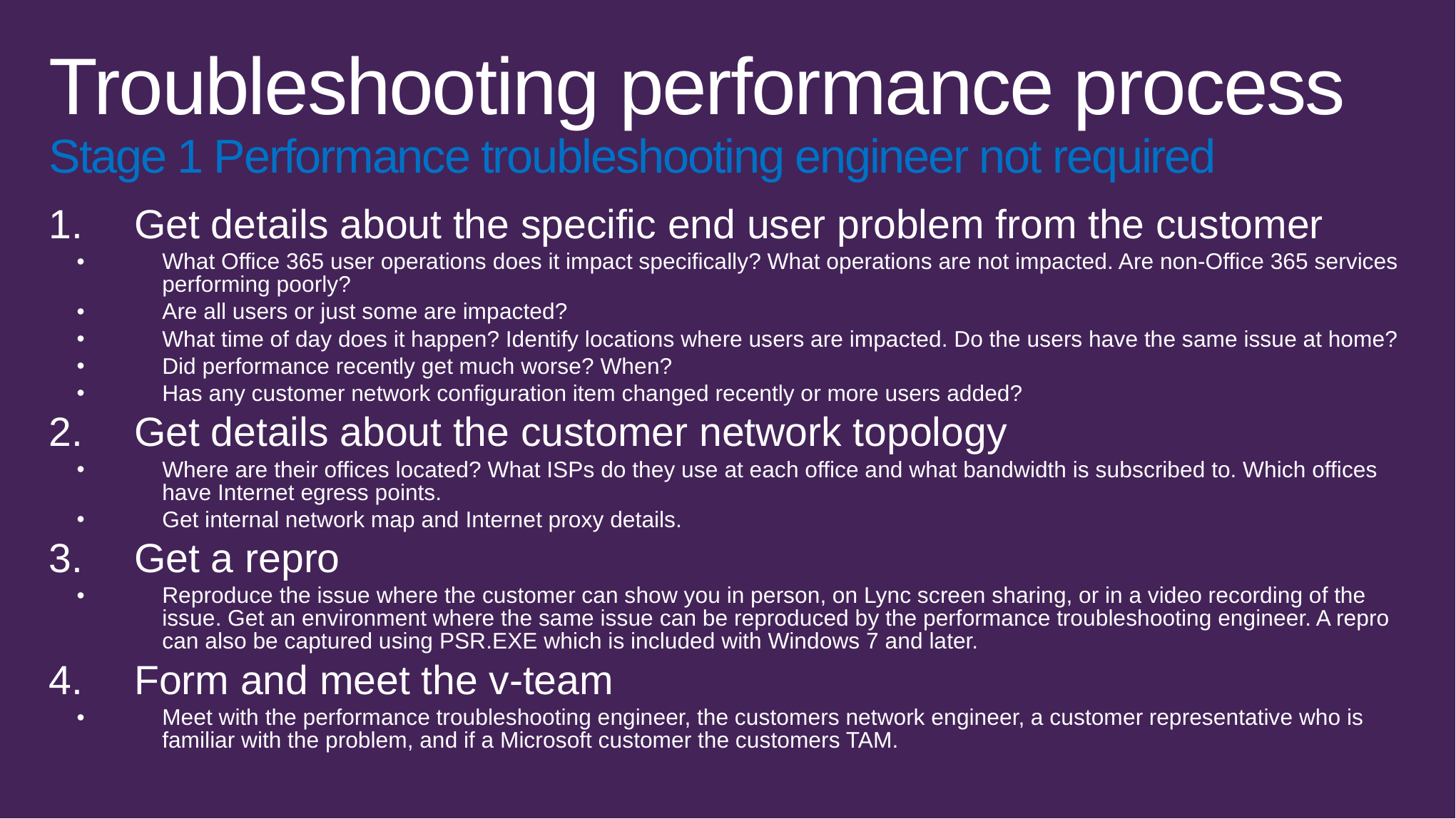

# Troubleshooting performance process Stage 1 Performance troubleshooting engineer not required
Get details about the specific end user problem from the customer
What Office 365 user operations does it impact specifically? What operations are not impacted. Are non-Office 365 services performing poorly?
Are all users or just some are impacted?
What time of day does it happen? Identify locations where users are impacted. Do the users have the same issue at home?
Did performance recently get much worse? When?
Has any customer network configuration item changed recently or more users added?
Get details about the customer network topology
Where are their offices located? What ISPs do they use at each office and what bandwidth is subscribed to. Which offices have Internet egress points.
Get internal network map and Internet proxy details.
Get a repro
Reproduce the issue where the customer can show you in person, on Lync screen sharing, or in a video recording of the issue. Get an environment where the same issue can be reproduced by the performance troubleshooting engineer. A repro can also be captured using PSR.EXE which is included with Windows 7 and later.
Form and meet the v-team
Meet with the performance troubleshooting engineer, the customers network engineer, a customer representative who is familiar with the problem, and if a Microsoft customer the customers TAM.